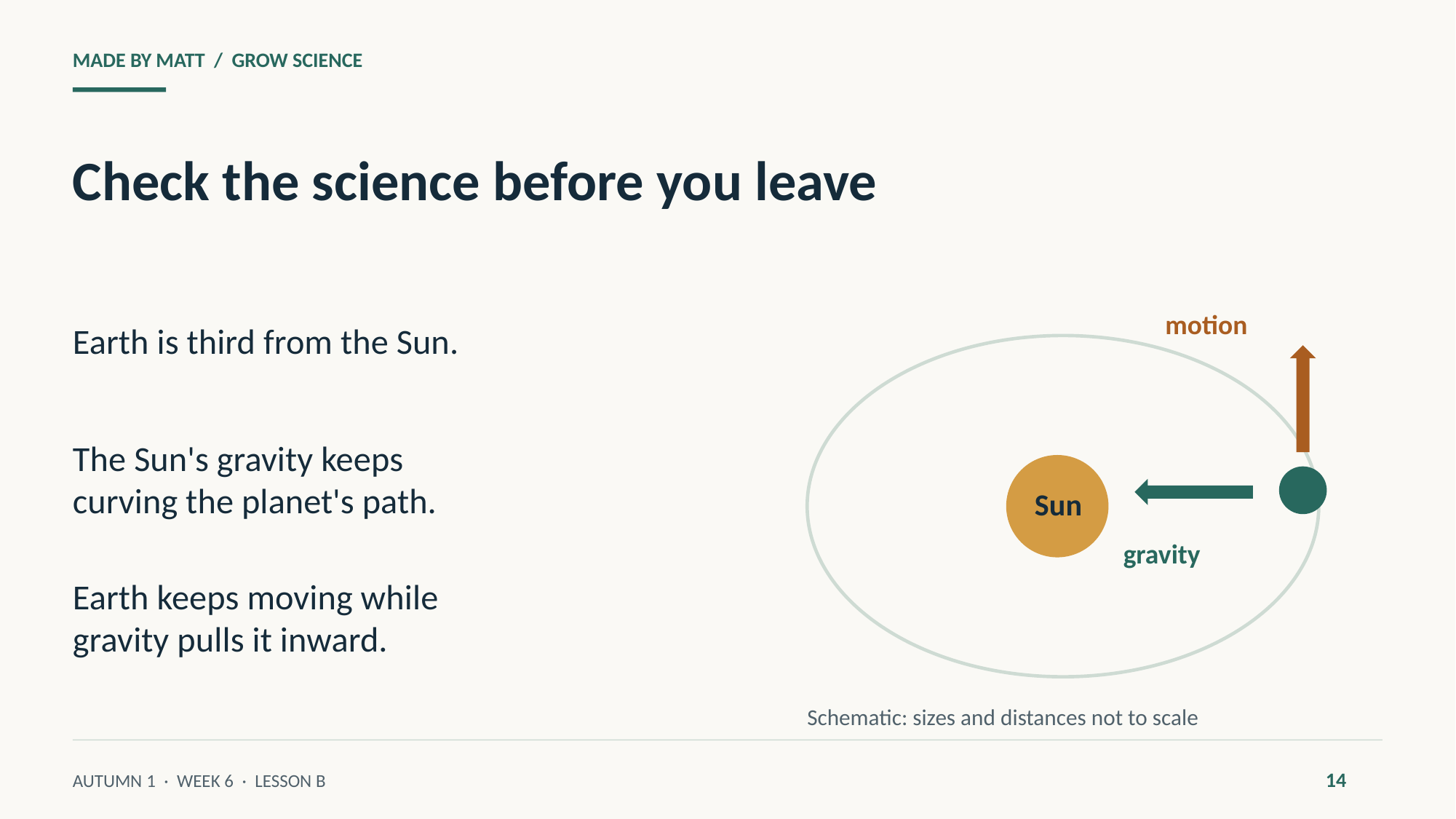

MADE BY MATT  /  GROW SCIENCE

Check the science before you leave
Earth is third from the Sun.
motion

The Sun's gravity keeps
curving the planet's path.

Sun
gravity
Earth keeps moving while
gravity pulls it inward.
Schematic: sizes and distances not to scale

14
AUTUMN 1  ·  WEEK 6  ·  LESSON B